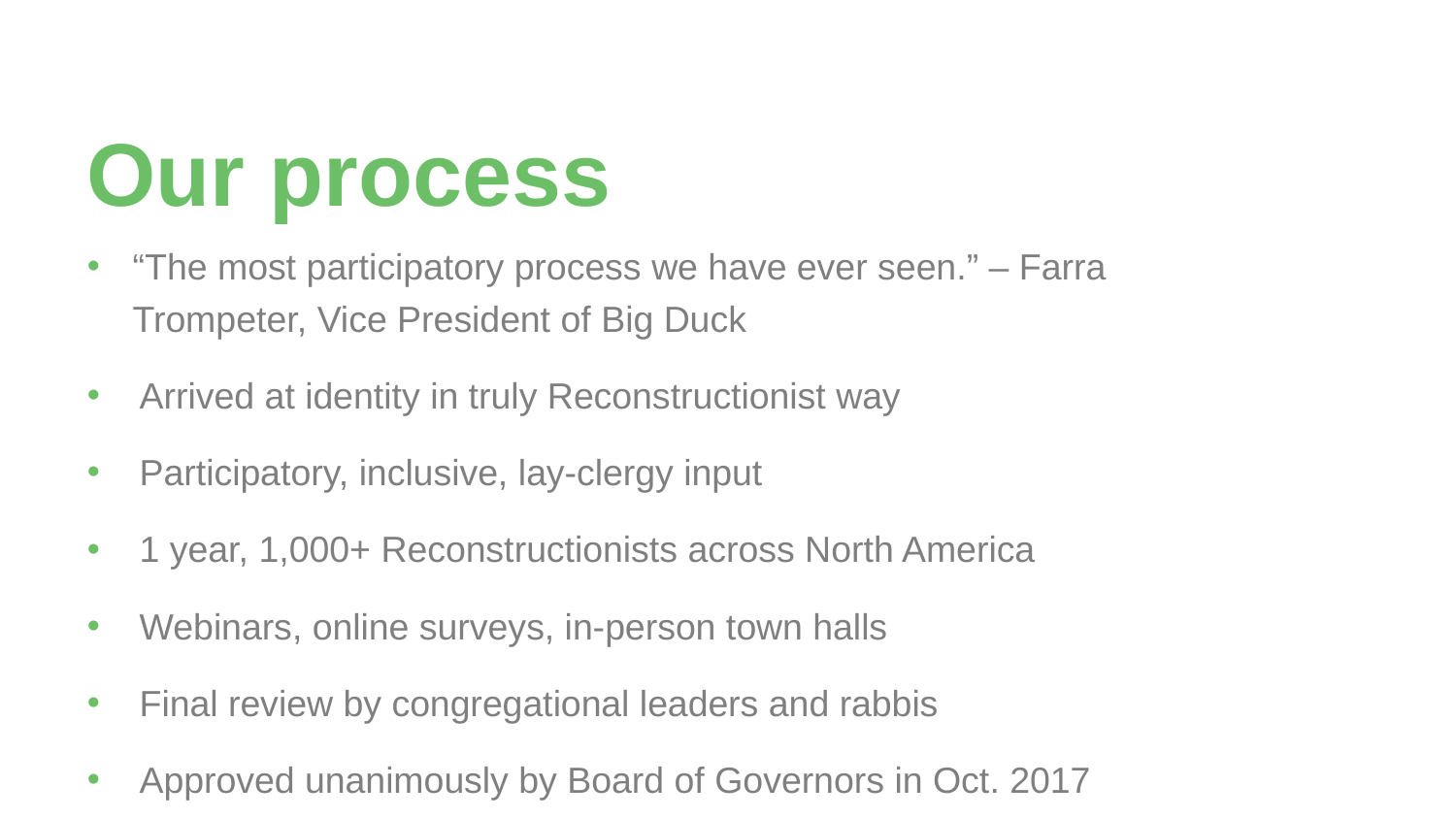

# Our process
“The most participatory process we have ever seen.” – Farra Trompeter, Vice President of Big Duck
Arrived at identity in truly Reconstructionist way
Participatory, inclusive, lay-clergy input
1 year, 1,000+ Reconstructionists across North America
Webinars, online surveys, in-person town halls
Final review by congregational leaders and rabbis
Approved unanimously by Board of Governors in Oct. 2017